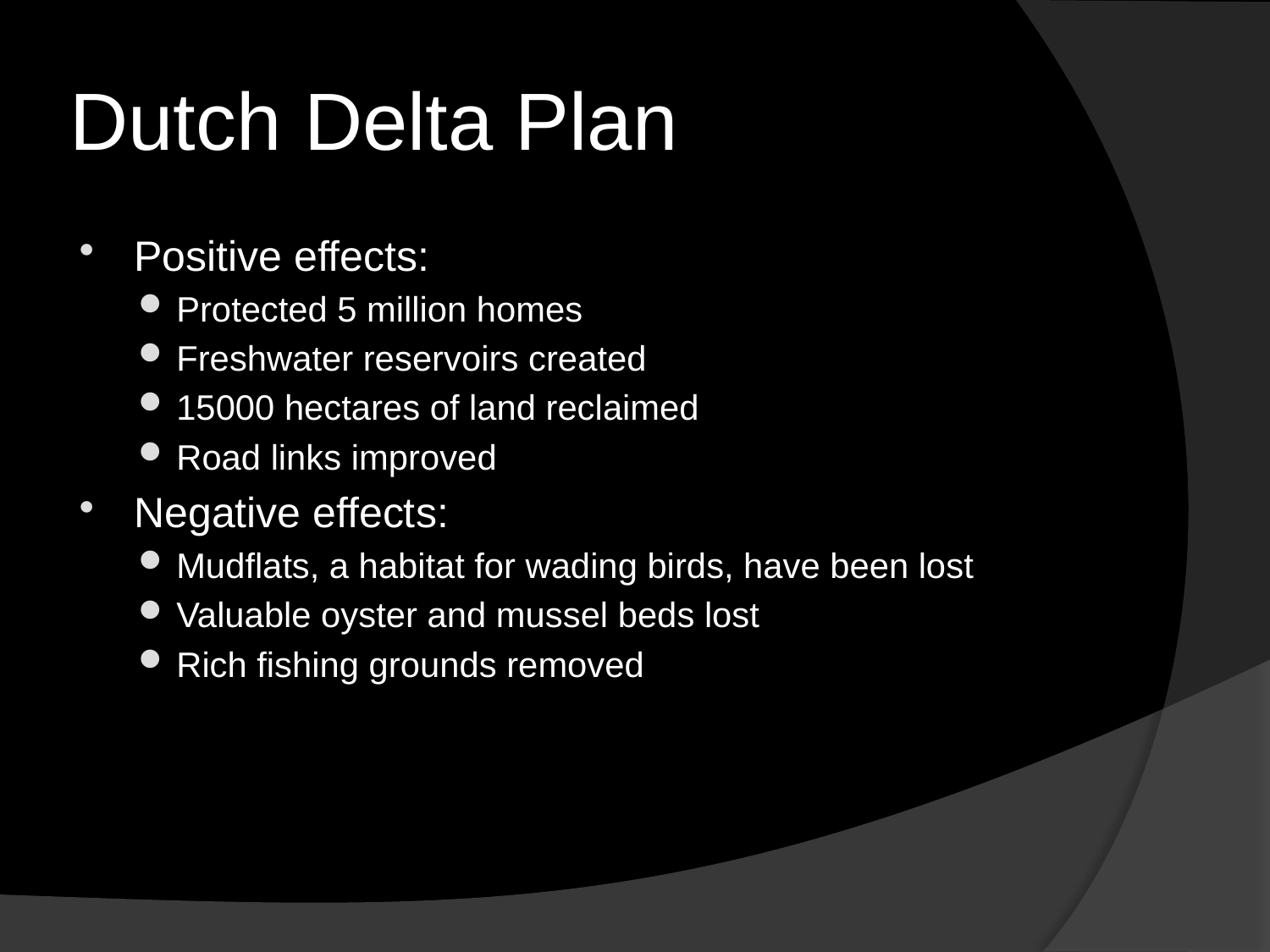

# Dutch Delta Plan
Positive effects:
Protected 5 million homes
Freshwater reservoirs created
15000 hectares of land reclaimed
Road links improved
Negative effects:
Mudflats, a habitat for wading birds, have been lost
Valuable oyster and mussel beds lost
Rich fishing grounds removed